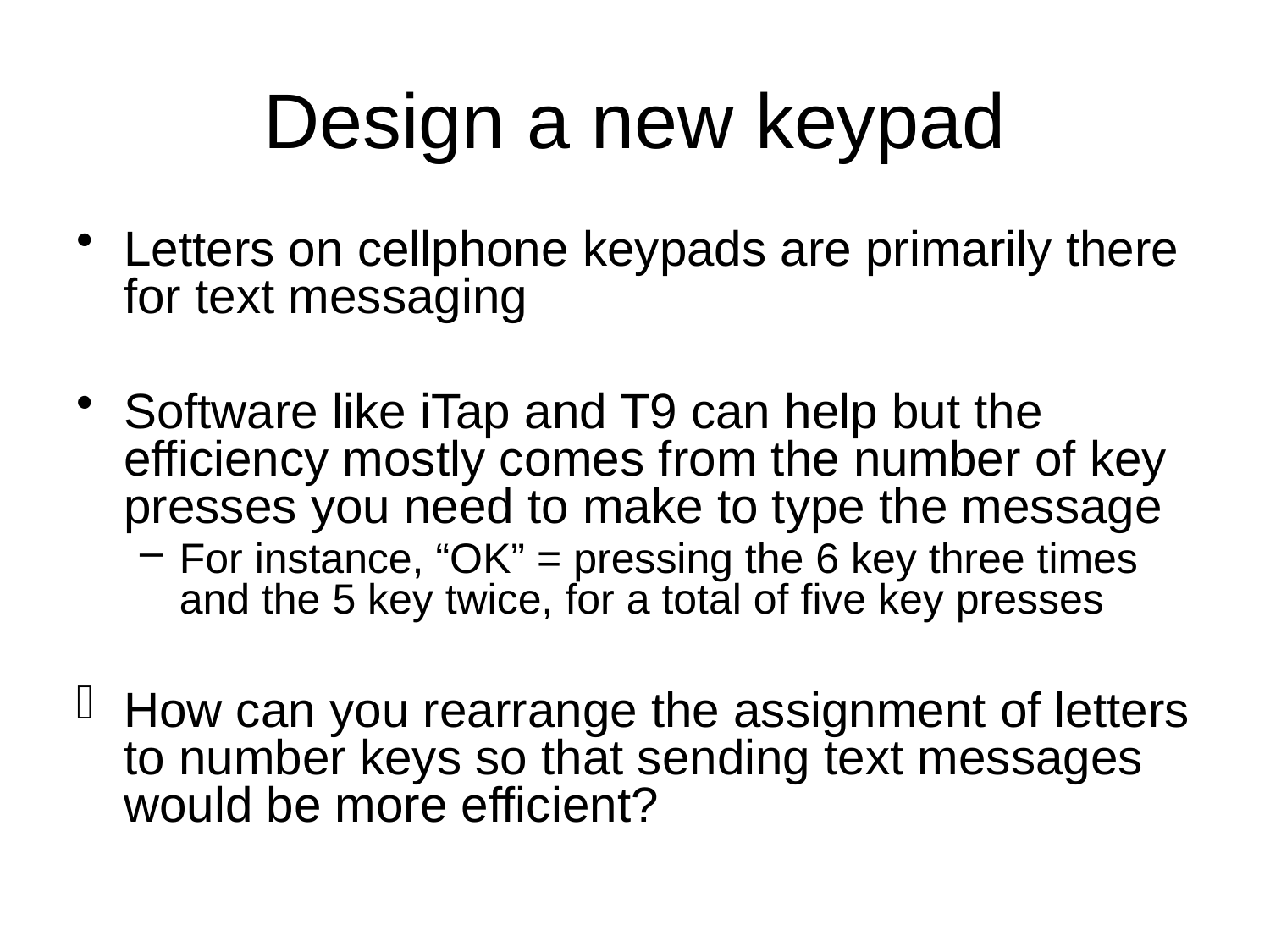

# Design a new keypad
Letters on cellphone keypads are primarily there for text messaging

Software like iTap and T9 can help but the efficiency mostly comes from the number of key presses you need to make to type the message
For instance, “OK” = pressing the 6 key three times and the 5 key twice, for a total of five key presses

How can you rearrange the assignment of letters to number keys so that sending text messages would be more efficient?